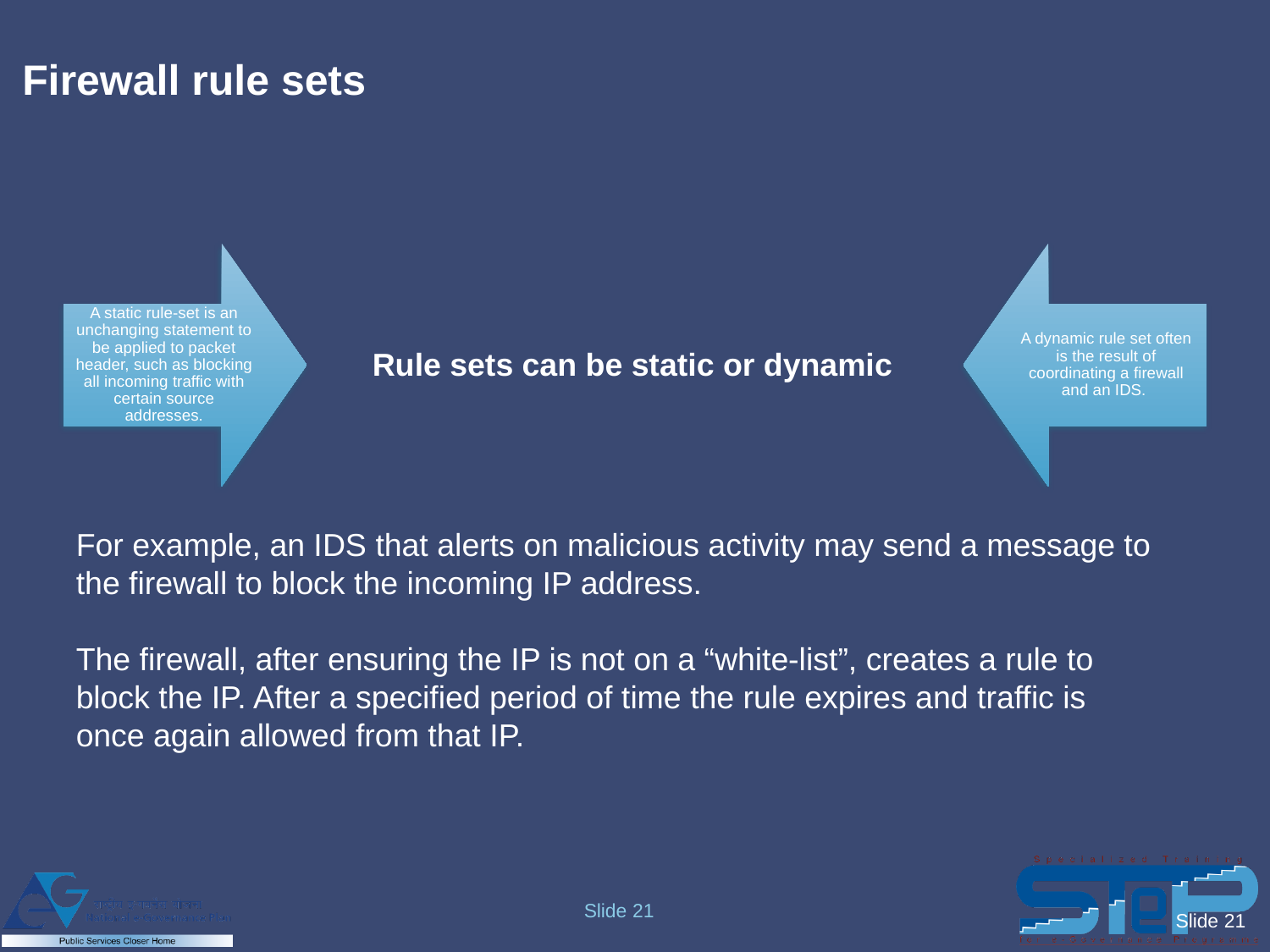

# Firewall rule sets
A static rule-set is an unchanging statement to be applied to packet header, such as blocking all incoming traffic with certain source addresses.
A dynamic rule set often is the result of coordinating a firewall and an IDS.
Rule sets can be static or dynamic
For example, an IDS that alerts on malicious activity may send a message to the firewall to block the incoming IP address.

The firewall, after ensuring the IP is not on a “white-list”, creates a rule to block the IP. After a specified period of time the rule expires and traffic is once again allowed from that IP.

Slide 21